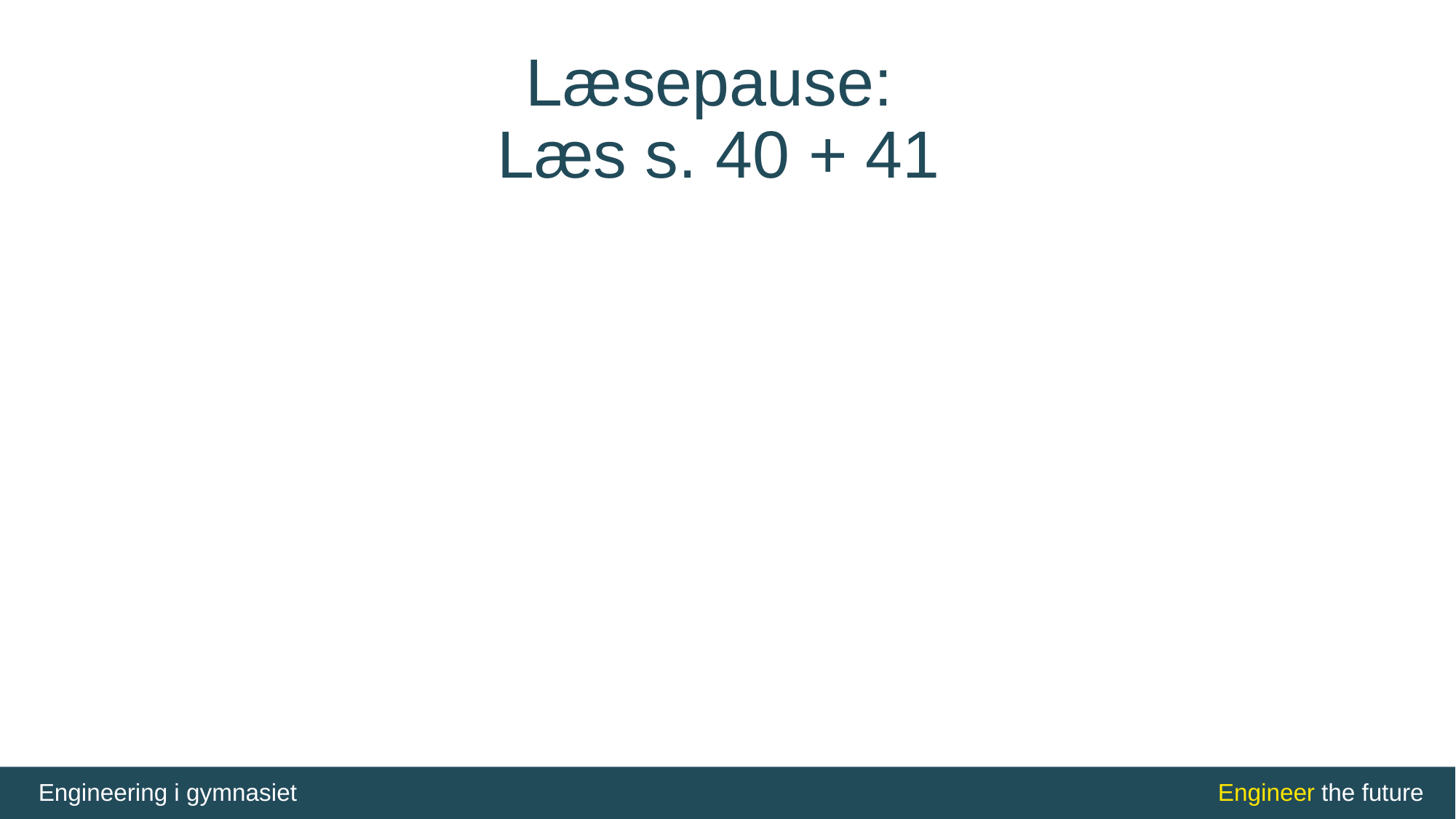

# Læsepause: Læs s. 40 + 41